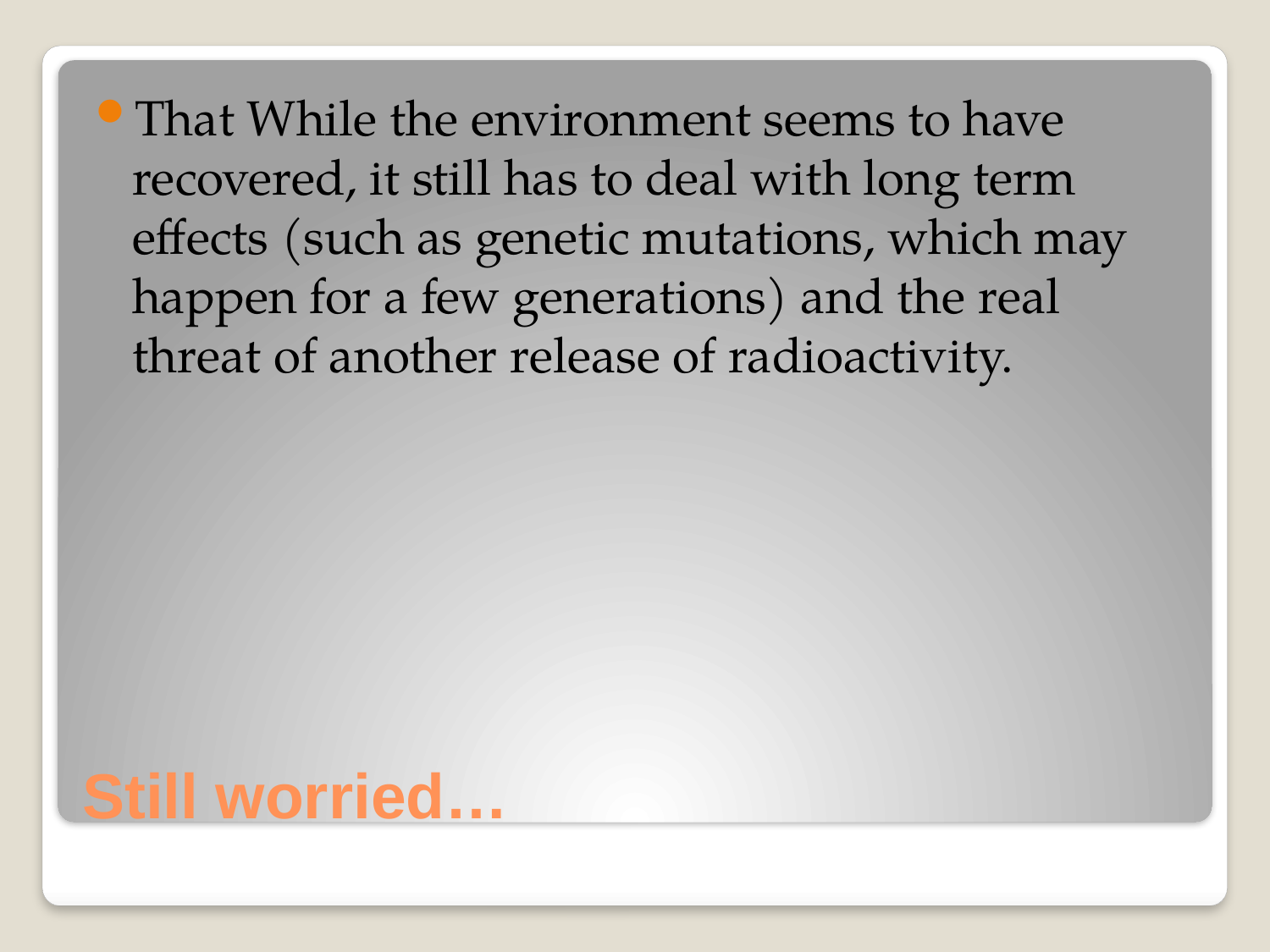

That While the environment seems to have recovered, it still has to deal with long term effects (such as genetic mutations, which may happen for a few generations) and the real threat of another release of radioactivity.
# Still worried…